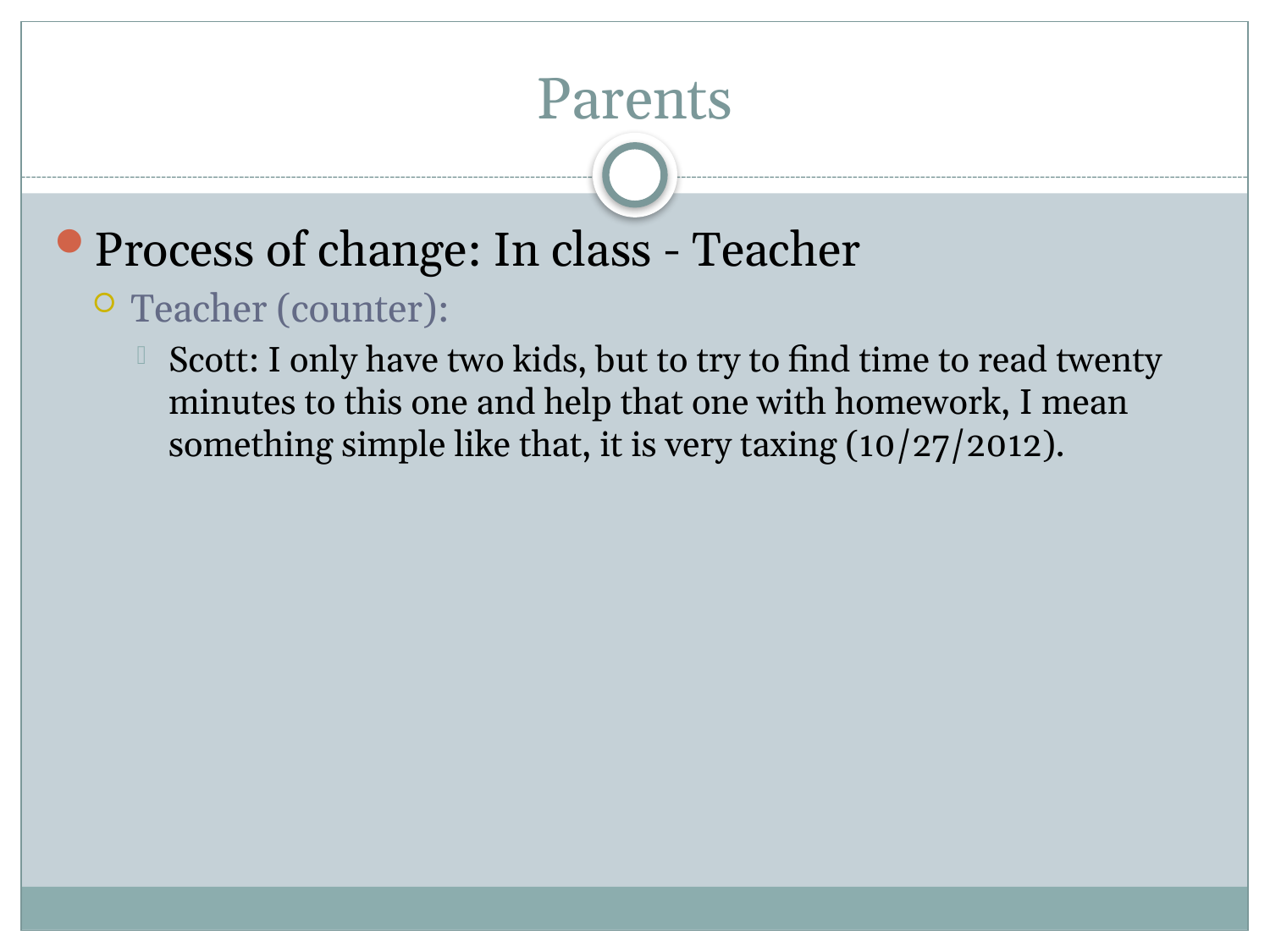

# Parents
Process of change: In class - Teacher
Teacher (counter):
Scott: I only have two kids, but to try to find time to read twenty minutes to this one and help that one with homework, I mean something simple like that, it is very taxing (10/27/2012).